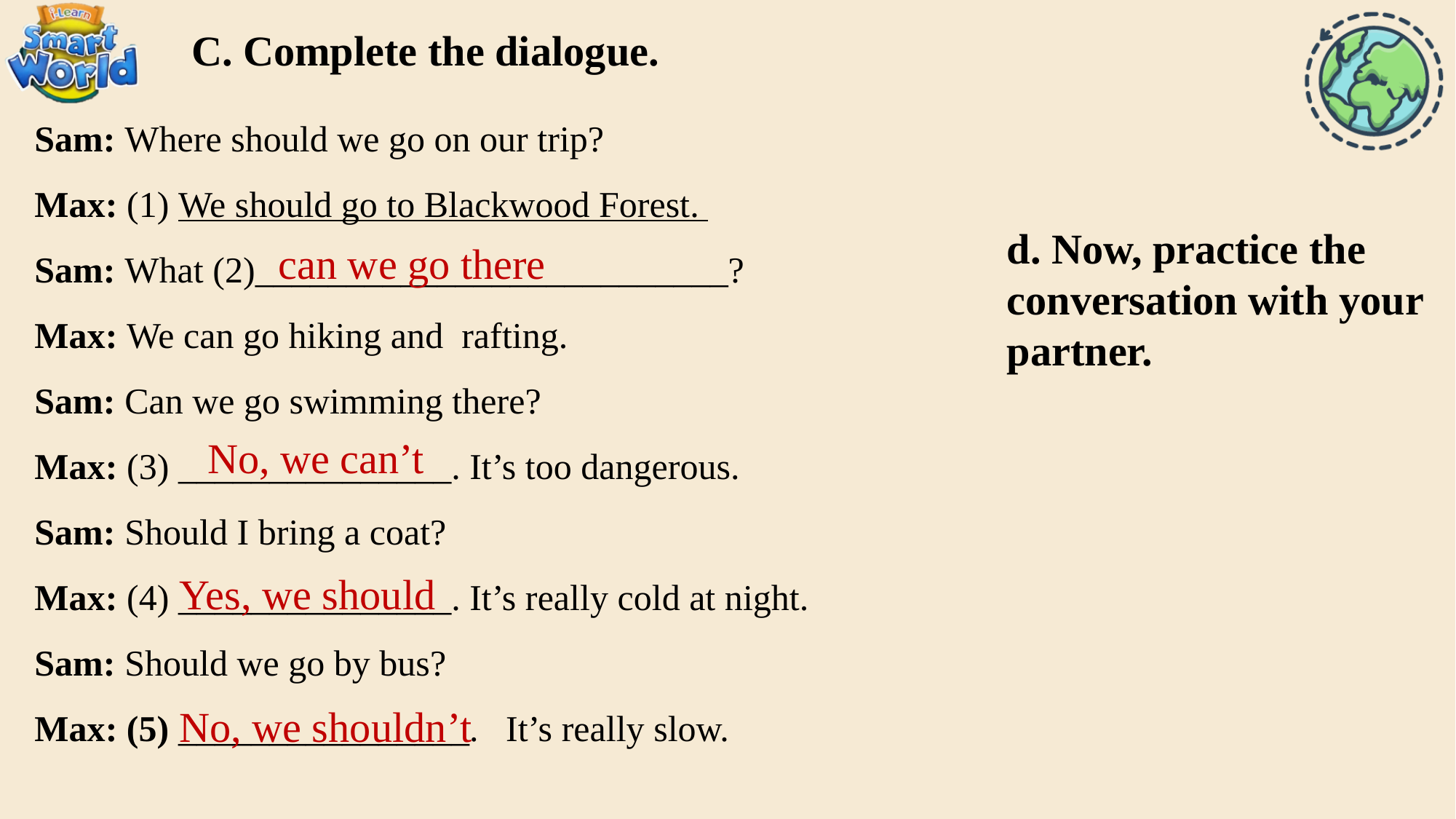

C. Complete the dialogue.

Sam: Where should we go on our trip?
Max: (1) We should go to Blackwood Forest.
Sam: What (2)__________________________?
Max: We can go hiking and  rafting.
Sam: Can we go swimming there?
Max: (3) _______________. It’s too dangerous.
Sam: Should I bring a coat?
Max: (4) _______________. It’s really cold at night.
Sam: Should we go by bus?
Max: (5) ________________.   It’s really slow.
d. Now, practice the conversation with your partner.

can we go there
No, we can’t
Yes, we should
No, we shouldn’t